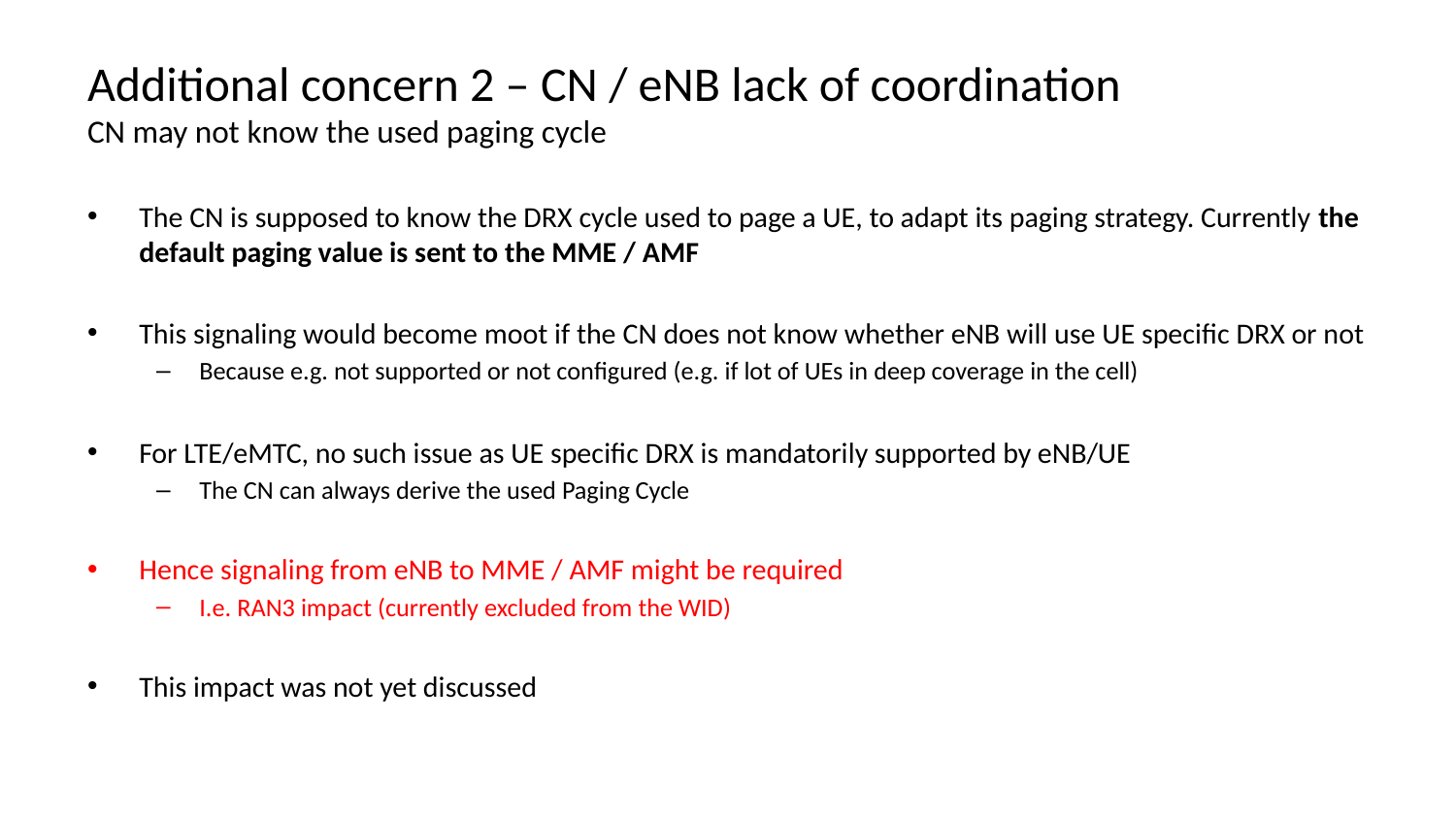

# Additional concern 2 – CN / eNB lack of coordination CN may not know the used paging cycle
The CN is supposed to know the DRX cycle used to page a UE, to adapt its paging strategy. Currently the default paging value is sent to the MME / AMF

This signaling would become moot if the CN does not know whether eNB will use UE specific DRX or not
Because e.g. not supported or not configured (e.g. if lot of UEs in deep coverage in the cell)

For LTE/eMTC, no such issue as UE specific DRX is mandatorily supported by eNB/UE
The CN can always derive the used Paging Cycle

Hence signaling from eNB to MME / AMF might be required
I.e. RAN3 impact (currently excluded from the WID)

This impact was not yet discussed